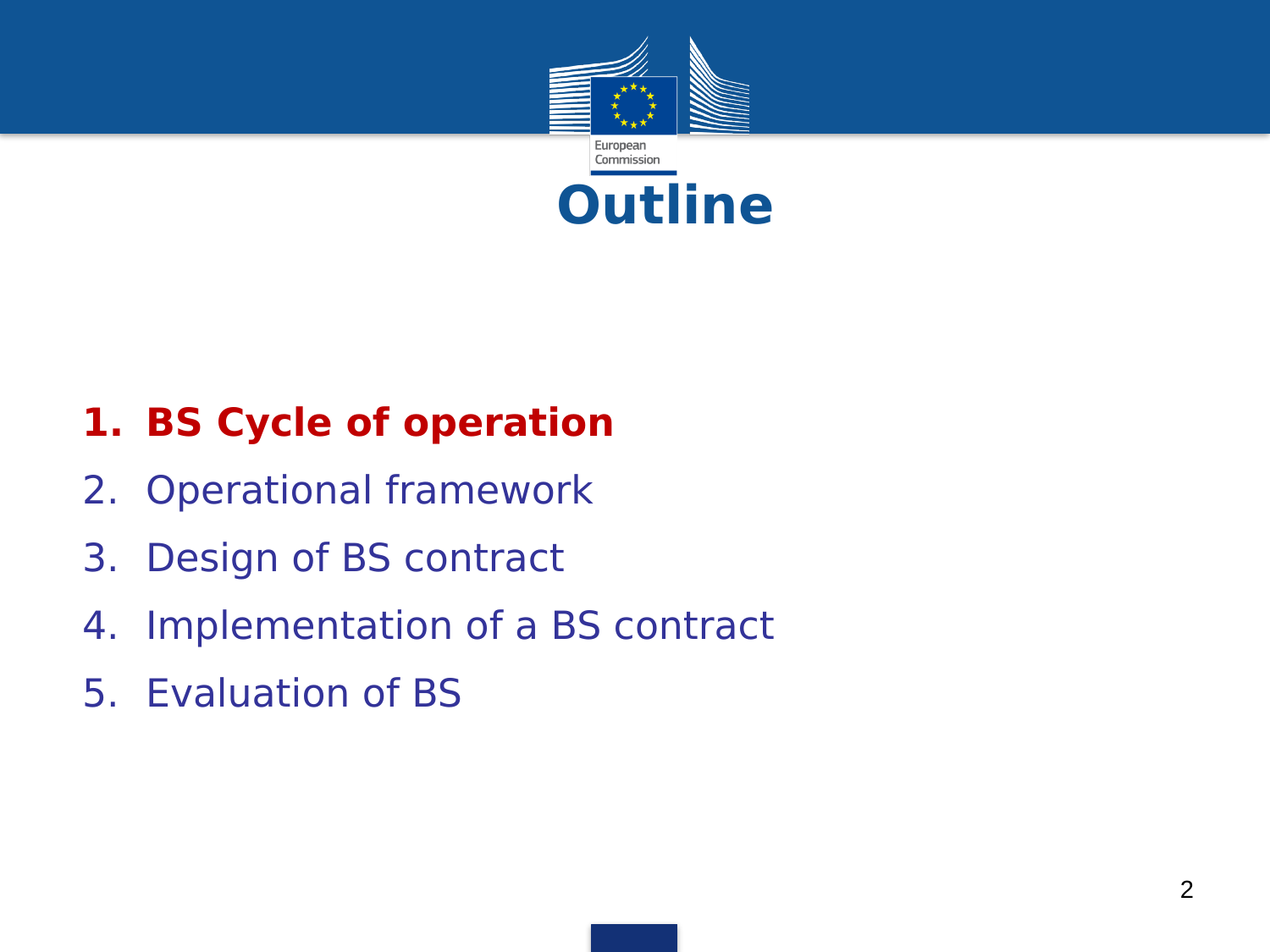

# Outline

BS Cycle of operation
Operational framework
Design of BS contract
Implementation of a BS contract
Evaluation of BS

2